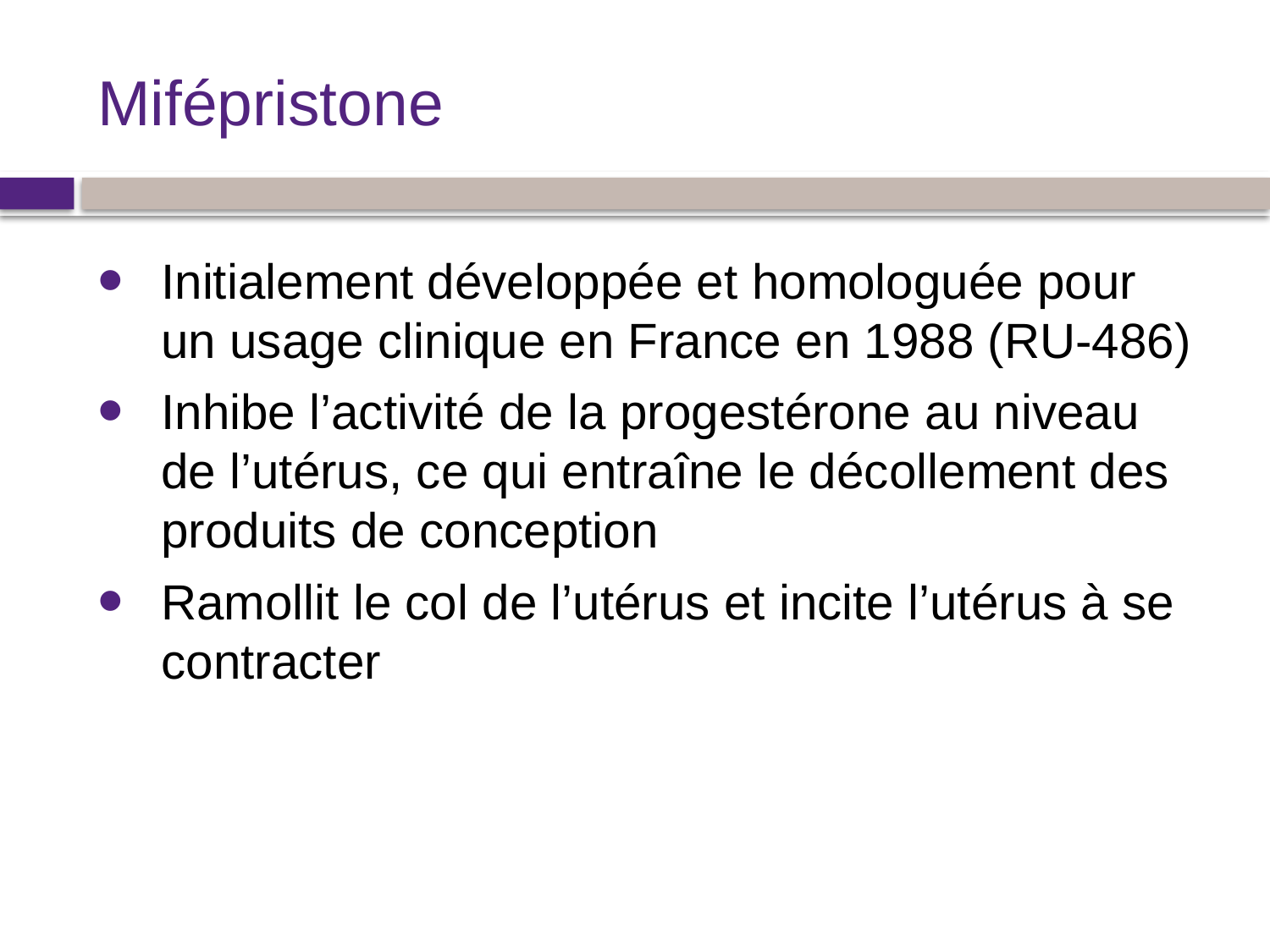

# Mifépristone
Initialement développée et homologuée pour un usage clinique en France en 1988 (RU-486)
Inhibe l’activité de la progestérone au niveau de l’utérus, ce qui entraîne le décollement des produits de conception
Ramollit le col de l’utérus et incite l’utérus à se contracter